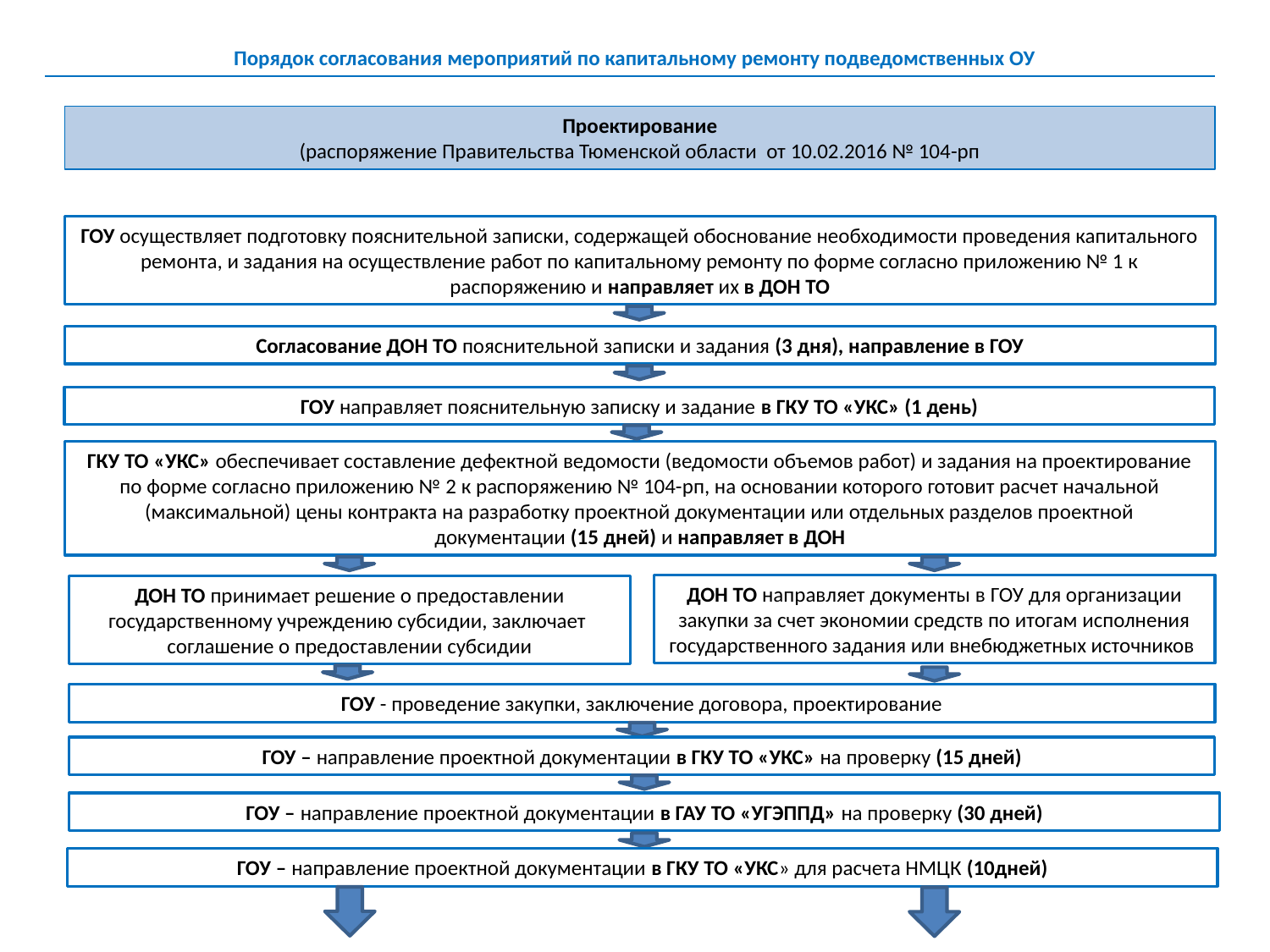

# Порядок согласования мероприятий по капитальному ремонту подведомственных ОУ
Проектирование
(распоряжение Правительства Тюменской области  от 10.02.2016 № 104-рп
ГОУ осуществляет подготовку пояснительной записки, содержащей обоснование необходимости проведения капитального ремонта, и задания на осуществление работ по капитальному ремонту по форме согласно приложению № 1 к распоряжению и направляет их в ДОН ТО

Согласование ДОН ТО пояснительной записки и задания (3 дня), направление в ГОУ

ГОУ направляет пояснительную записку и задание в ГКУ ТО «УКС» (1 день)

ГКУ ТО «УКС» обеспечивает составление дефектной ведомости (ведомости объемов работ) и задания на проектирование по форме согласно приложению № 2 к распоряжению № 104-рп, на основании которого готовит расчет начальной (максимальной) цены контракта на разработку проектной документации или отдельных разделов проектной документации (15 дней) и направляет в ДОН

ДОН ТО направляет документы в ГОУ для организации закупки за счет экономии средств по итогам исполнения государственного задания или внебюджетных источников
ДОН ТО принимает решение о предоставлении государственному учреждению субсидии, заключает  соглашение о предоставлении субсидии

ГОУ - проведение закупки, заключение договора, проектирование

ГОУ – направление проектной документации в ГКУ ТО «УКС» на проверку (15 дней)

ГОУ – направление проектной документации в ГАУ ТО «УГЭППД» на проверку (30 дней)

ГОУ – направление проектной документации в ГКУ ТО «УКС» для расчета НМЦК (10дней)